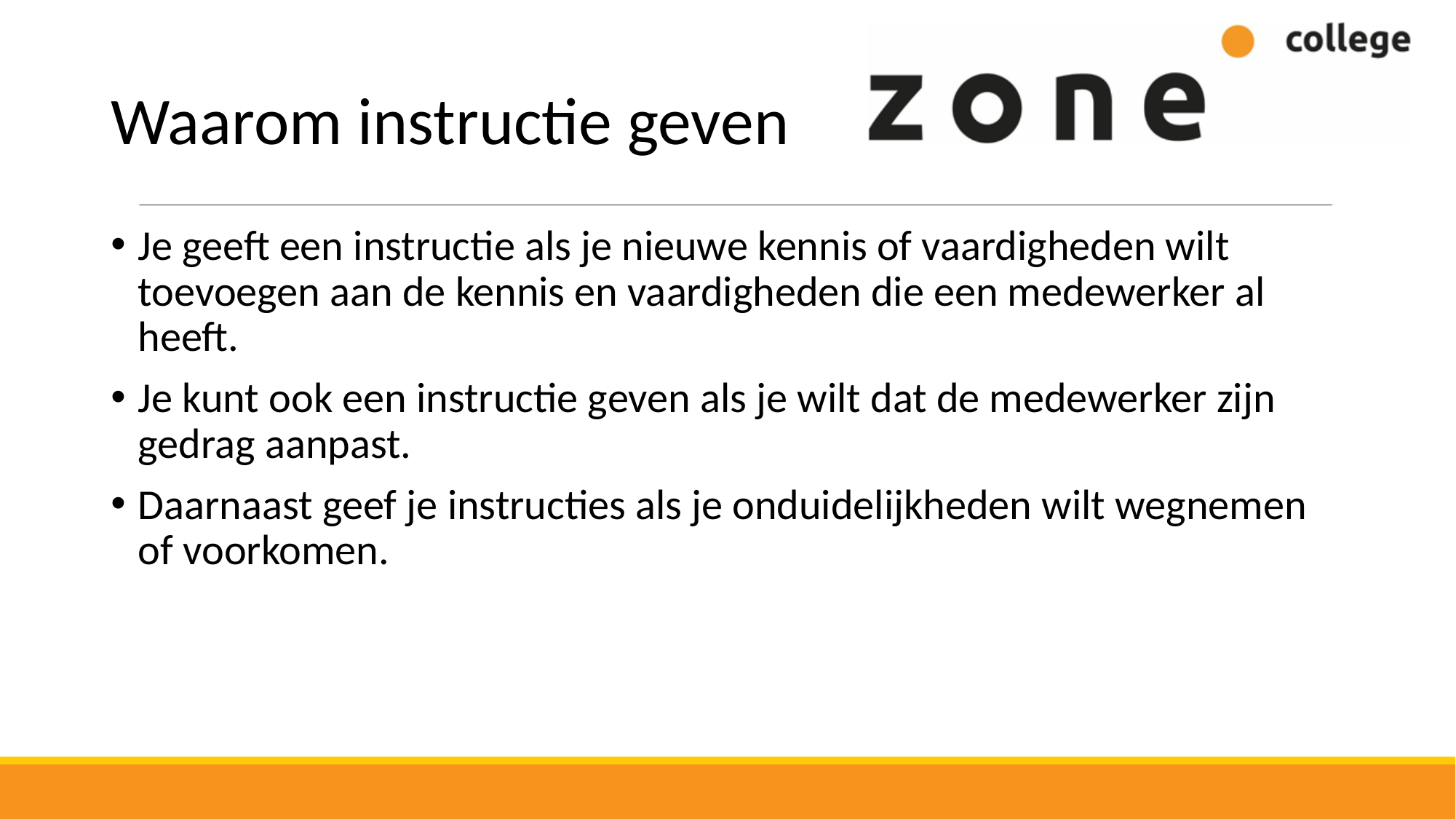

# Waarom instructie geven
Je geeft een instructie als je nieuwe kennis of vaardigheden wilt toevoegen aan de kennis en vaardigheden die een medewerker al heeft.
Je kunt ook een instructie geven als je wilt dat de medewerker zijn gedrag aanpast.
Daarnaast geef je instructies als je onduidelijkheden wilt wegnemen of voorkomen.